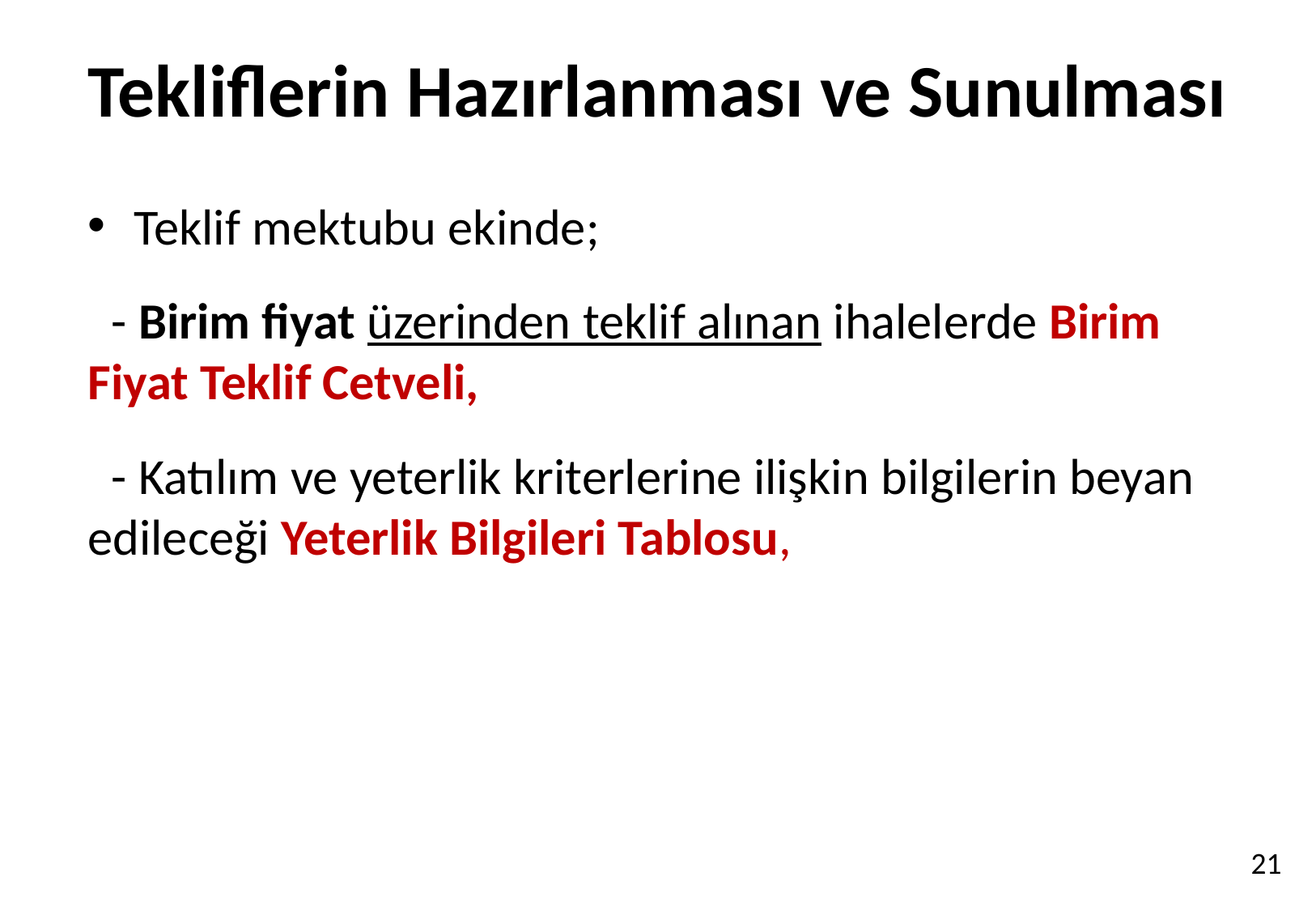

# Tekliflerin Hazırlanması ve Sunulması
Teklif mektubu ekinde;

  - Birim fiyat üzerinden teklif alınan ihalelerde Birim Fiyat Teklif Cetveli,

  - Katılım ve yeterlik kriterlerine ilişkin bilgilerin beyan edileceği Yeterlik Bilgileri Tablosu,
21